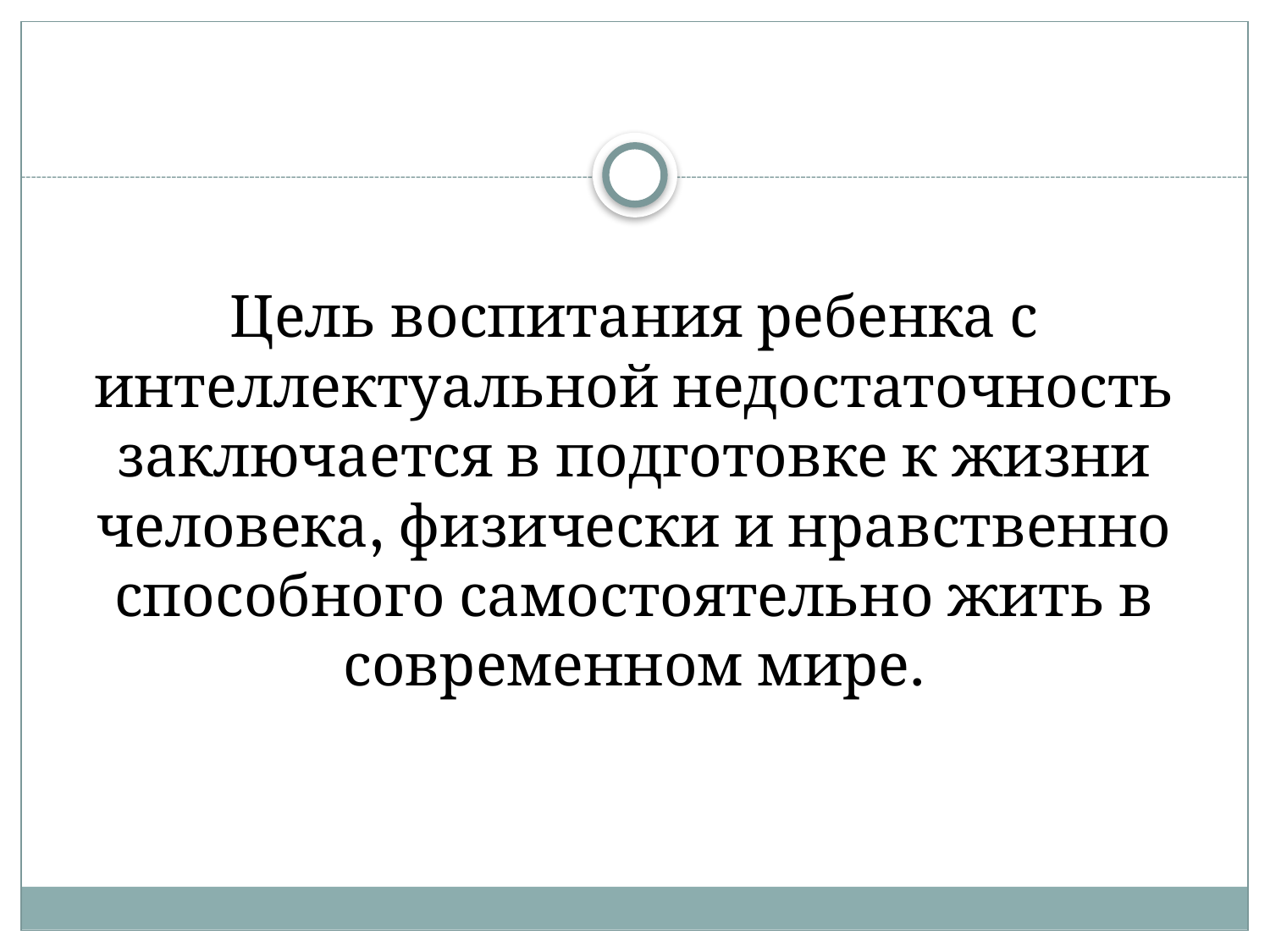

# Цель воспитания ребенка с интеллектуальной недостаточность заключается в подготовке к жизни человека, физически и нравственно способного самостоятельно жить в современном мире.